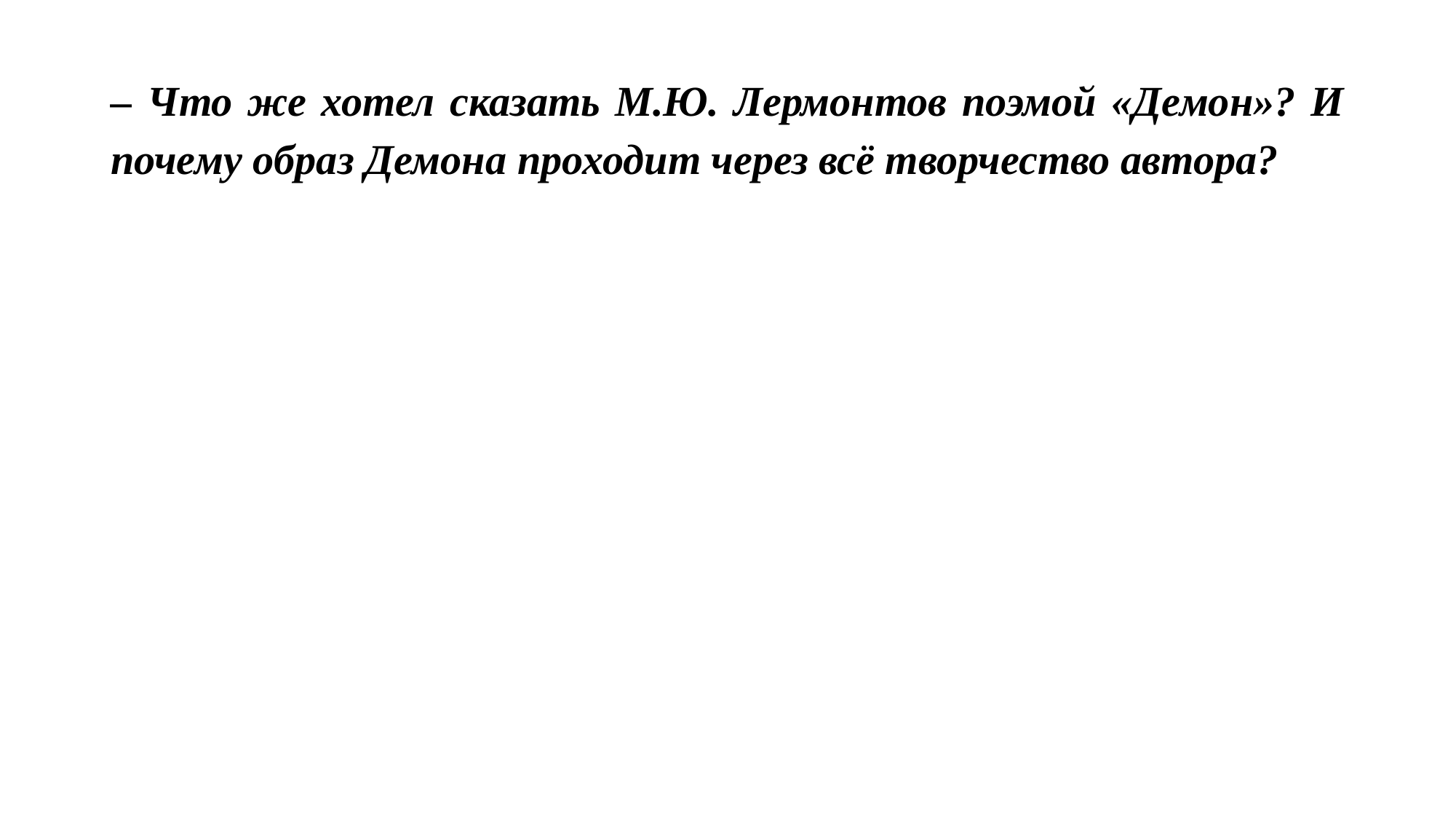

#
– Что же хотел сказать М.Ю. Лермонтов поэмой «Демон»? И почему образ Демона проходит через всё творчество автора?